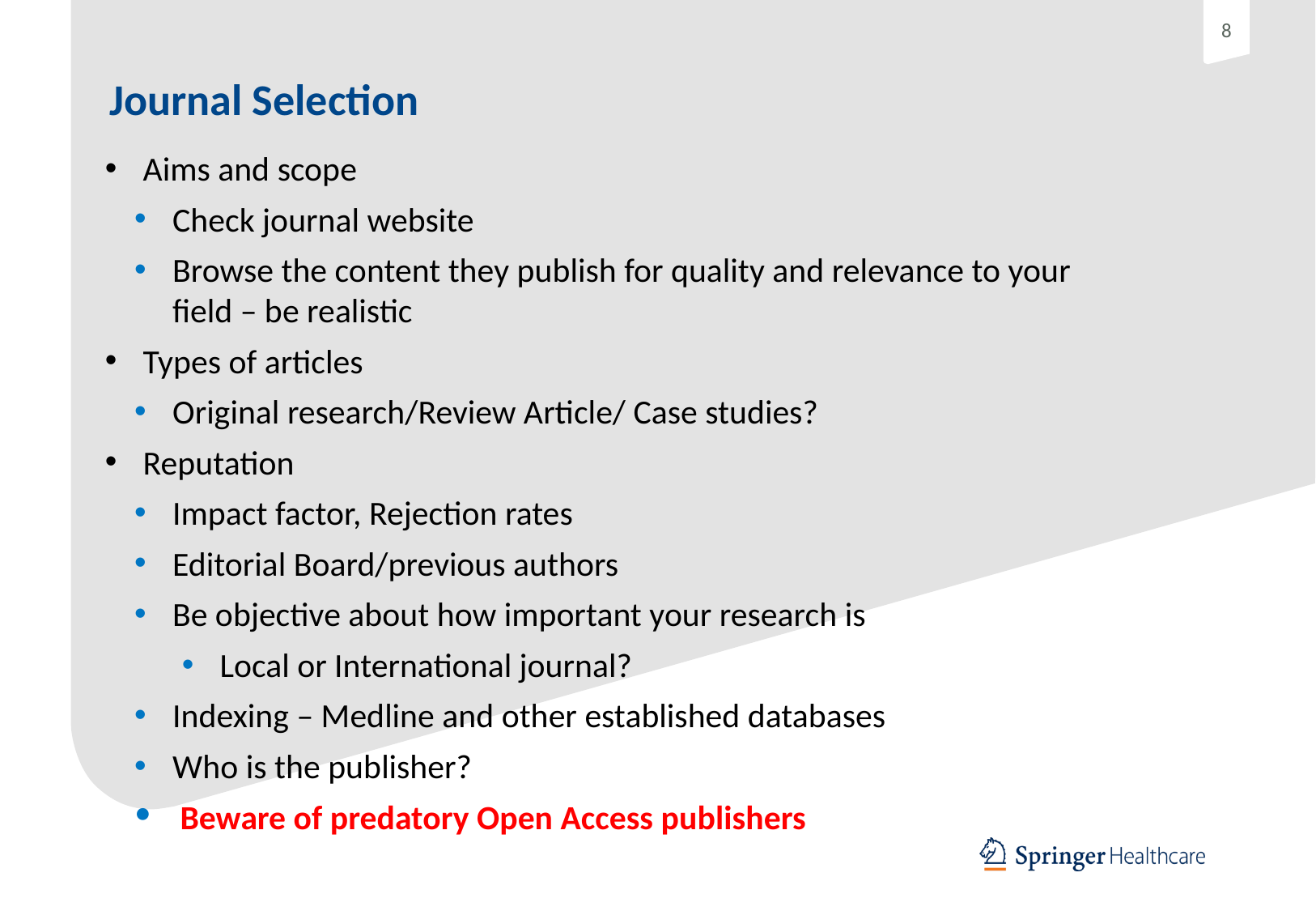

# Journal Selection
Aims and scope
Check journal website
Browse the content they publish for quality and relevance to your field – be realistic
Types of articles
Original research/Review Article/ Case studies?
Reputation
Impact factor, Rejection rates
Editorial Board/previous authors
Be objective about how important your research is
Local or International journal?
Indexing – Medline and other established databases
Who is the publisher?
Beware of predatory Open Access publishers